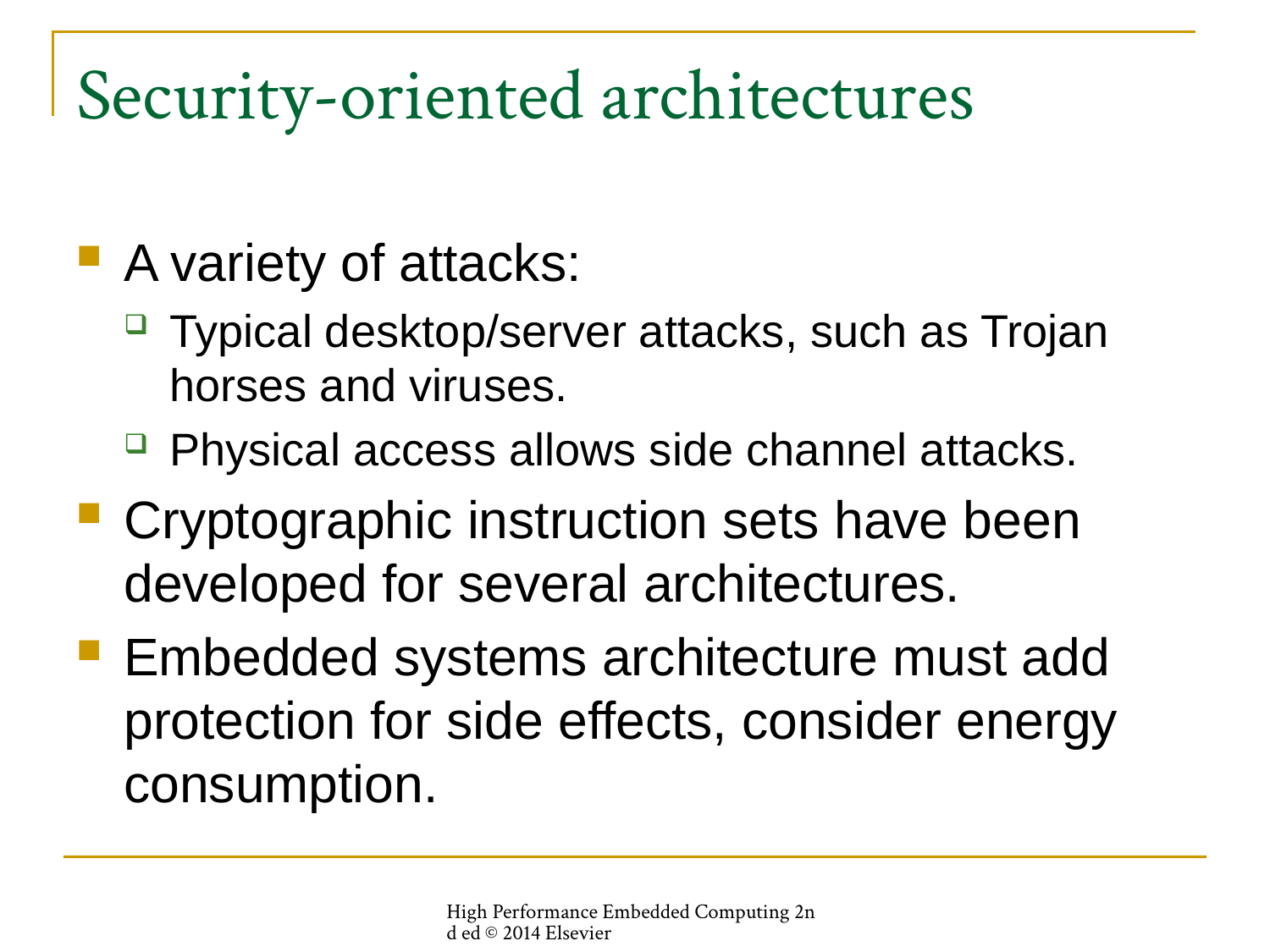

# Security-oriented architectures
A variety of attacks:
Typical desktop/server attacks, such as Trojan horses and viruses.
Physical access allows side channel attacks.
Cryptographic instruction sets have been developed for several architectures.
Embedded systems architecture must add protection for side effects, consider energy consumption.
High Performance Embedded Computing 2nd ed © 2014 Elsevier